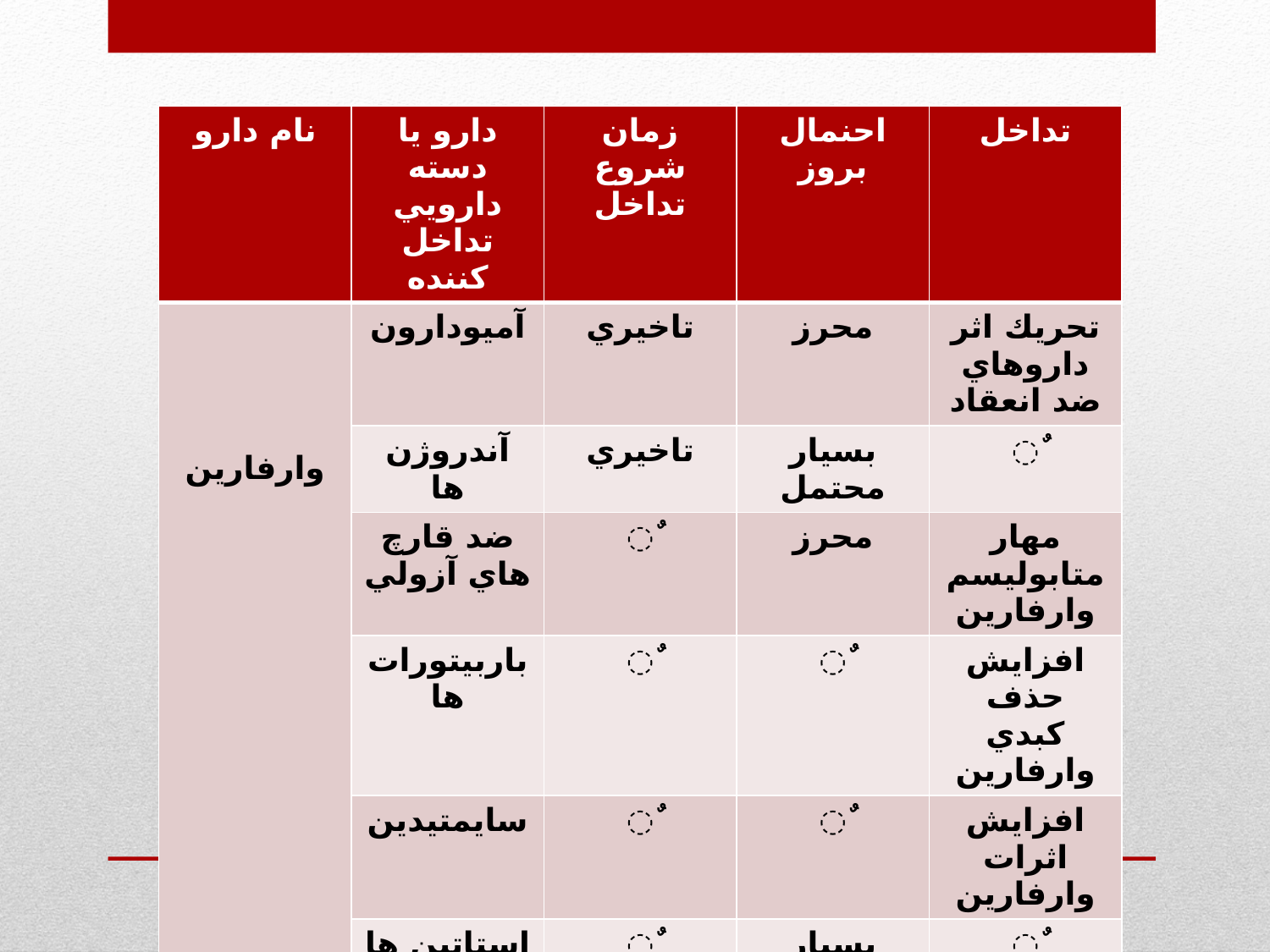

| نام دارو | دارو يا دسته دارويي تداخل كننده | زمان شروع تداخل | احنمال بروز | تداخل |
| --- | --- | --- | --- | --- |
| وارفارين | آميودارون | تاخيري | محرز | تحريك اثر داروهاي ضد انعقاد |
|  | آندروژن ها | تاخيري | بسيار محتمل | ٌ |
|  | ضد قارچ هاي آزولي | ٌ | محرز | مهار متابوليسم وارفارين |
|  | باربيتورات ها | ٌ | ٌ | افزايش حذف كبدي وارفارين |
|  | سايمتيدين | ٌ | ٌ | افزايش اثرات وارفارين |
|  | استاتين ها | ٌ | بسيار محتمل | ٌ |
|  | ماكروليد ها | ٌ | ٌ | ٌ |